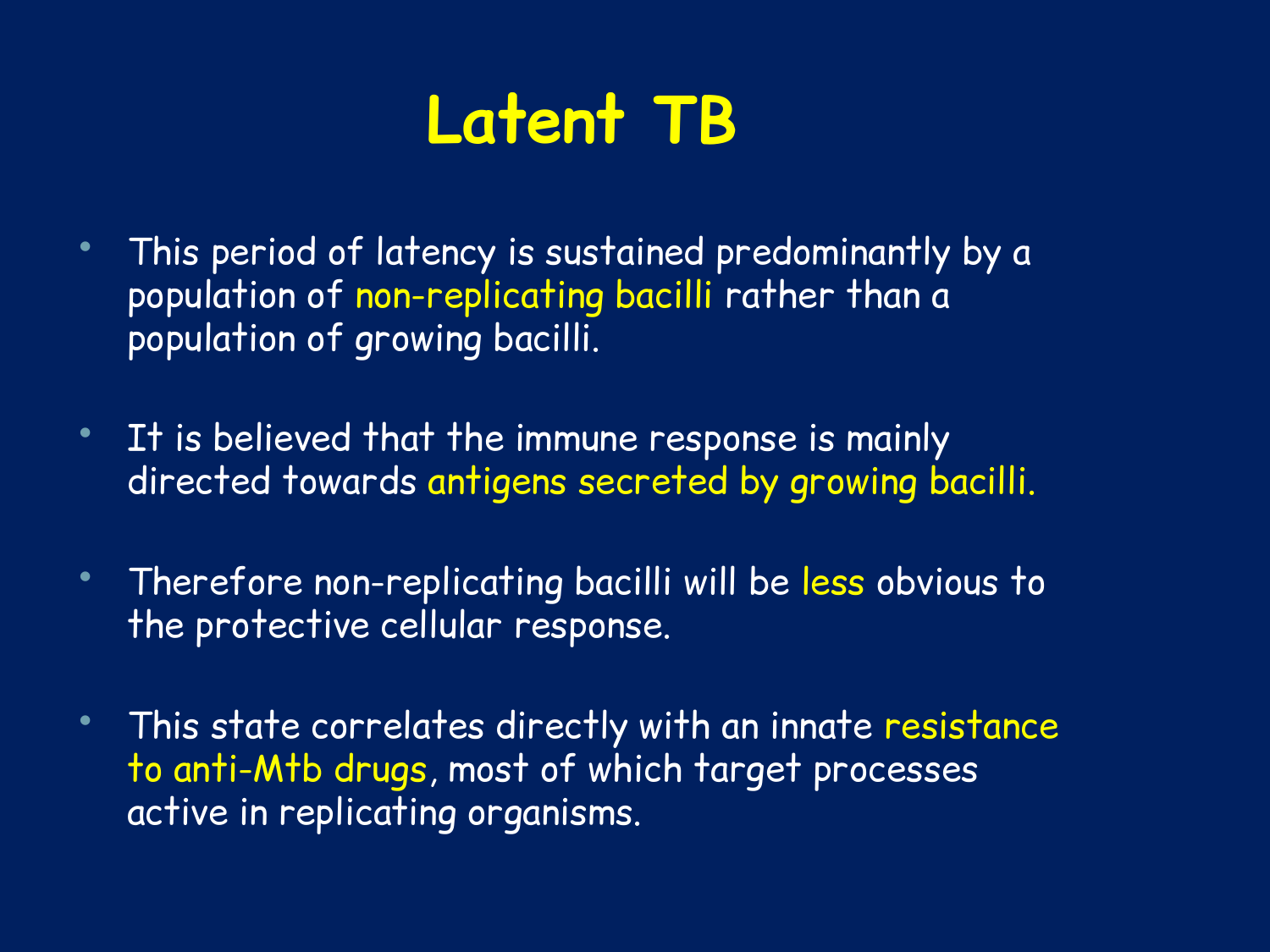

# Latent TB
This period of latency is sustained predominantly by a population of non-replicating bacilli rather than a population of growing bacilli.

It is believed that the immune response is mainly directed towards antigens secreted by growing bacilli.

Therefore non-replicating bacilli will be less obvious to the protective cellular response.

This state correlates directly with an innate resistance to anti-Mtb drugs, most of which target processes active in replicating organisms.